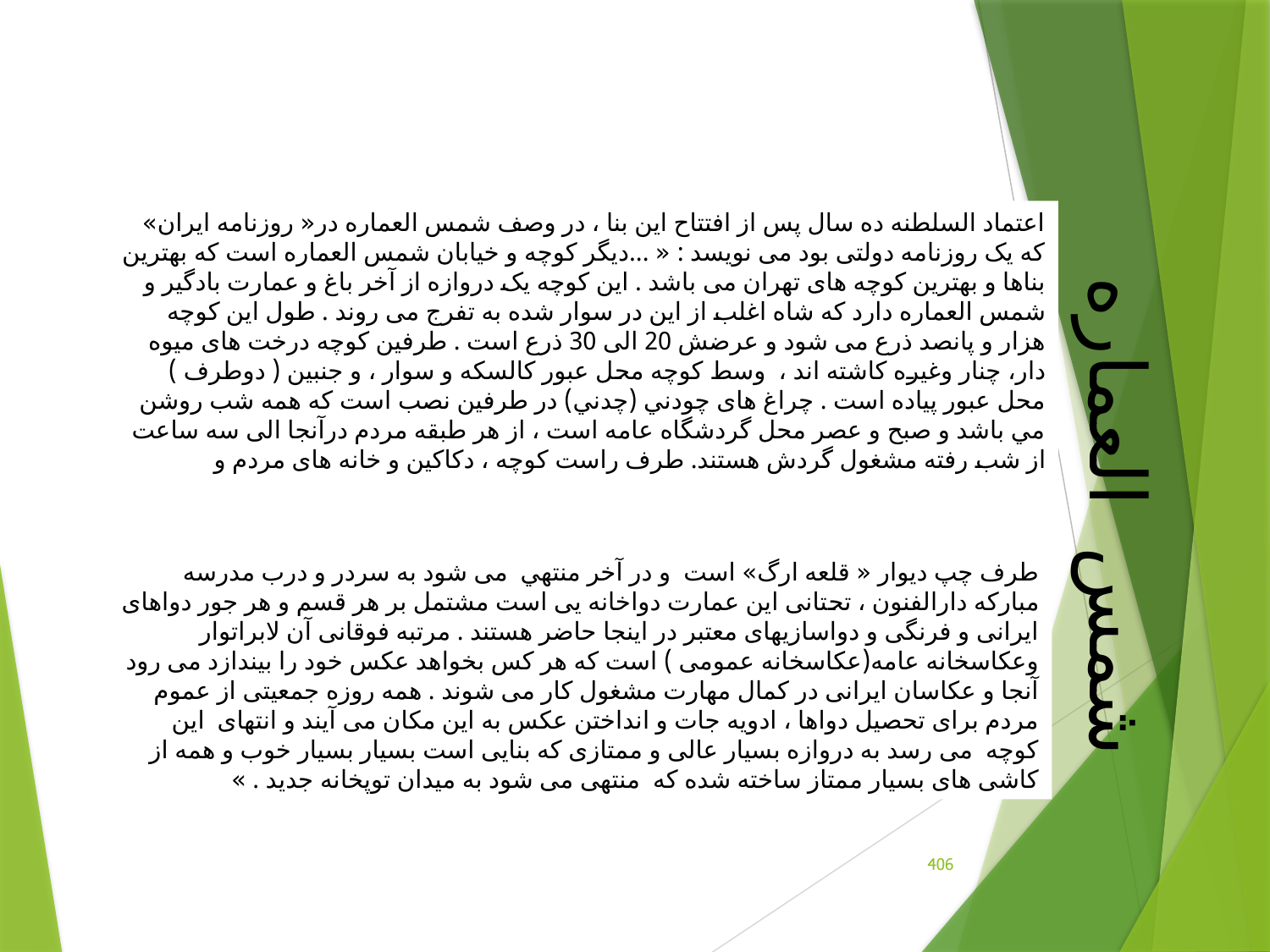

اعتماد السلطنه ده سال پس از افتتاح اين بنا ، در وصف شمس العماره در« روزنامه ايران» که يک روزنامه دولتی بود می نويسد : « ...ديگر کوچه و خيابان شمس العماره است که بهترين بناها و بهترين کوچه های تهران می باشد . اين کوچه يک دروازه از آخر باغ و عمارت بادگير و شمس العماره دارد که شاه اغلب از اين در سوار شده به تفرج می روند . طول اين کوچه هزار و پانصد ذرع می شود و عرضش 20 الی 30 ذرع است . طرفين کوچه درخت های ميوه دار، چنار وغيره کاشته اند ،  وسط کوچه محل عبور کالسکه و سوار ، و جنبين ( دوطرف ) محل عبور پياده است . چراغ های چودني (چدني) در طرفين نصب است که همه شب روشن مي باشد و صبح و عصر محل گردشگاه عامه است ، از هر طبقه مردم درآنجا الی سه ساعت از شب رفته مشغول گردش هستند. طرف راست کوچه ، دکاکين و خانه های مردم و
شمس العماره
طرف چپ ديوار « قلعه ارگ» است  و در آخر منتهي  می شود به سردر و درب مدرسه مبارکه دارالفنون ، تحتانی اين عمارت دواخانه يی است مشتمل بر هر قسم و هر جور دواهای ايرانی و فرنگی و دواسازيهای معتبر در اينجا حاضر هستند . مرتبه فوقانی آن لابراتوار وعکاسخانه عامه(عکاسخانه عمومی ) است که هر کس بخواهد عکس خود را بيندازد می رود آنجا و عکاسان ايرانی در کمال مهارت مشغول کار می شوند . همه روزه جمعيتی از عموم مردم برای تحصيل دواها ، ادويه جات و انداختن عکس به اين مکان می آيند و انتهای  اين کوچه  می رسد به دروازه بسيار عالی و ممتازی که بنايی است بسيار بسيار خوب و همه از کاشی های بسيار ممتاز ساخته شده که  منتهی می شود به ميدان توپخانه جديد . »
406